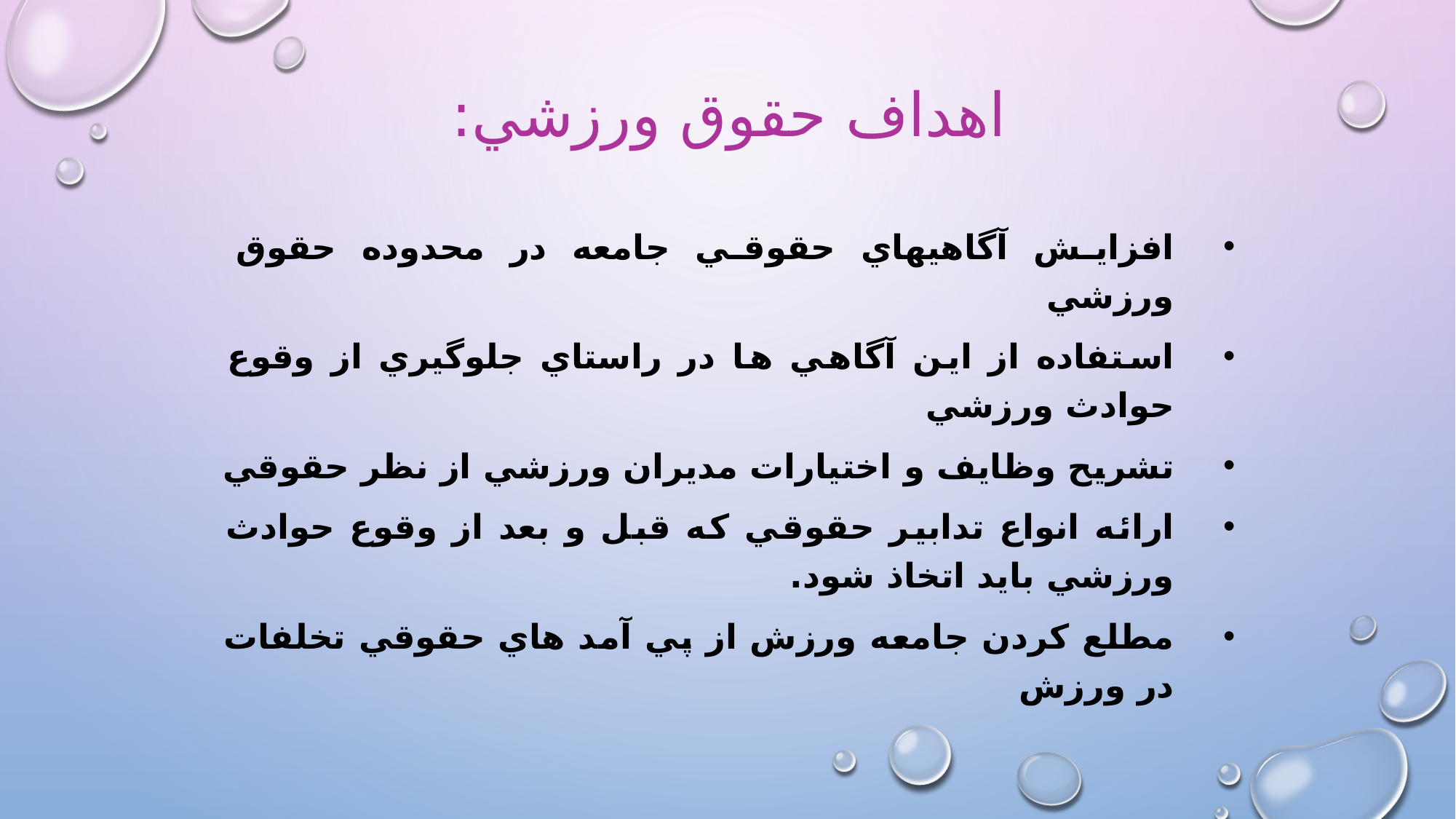

# اهداف حقوق ورزشي:
افزايش آگاهيهاي حقوقي جامعه در محدوده حقوق ورزشي
استفاده از اين آگاهي ها در راستاي جلوگيري از وقوع حوادث ورزشي
تشريح وظايف و اختيارات مديران ورزشي از نظر حقوقي
ارائه انواع تدابير حقوقي كه قبل و بعد از وقوع حوادث ورزشي بايد اتخاذ شود.
مطلع كردن جامعه ورزش از پي آمد هاي حقوقي تخلفات در ورزش